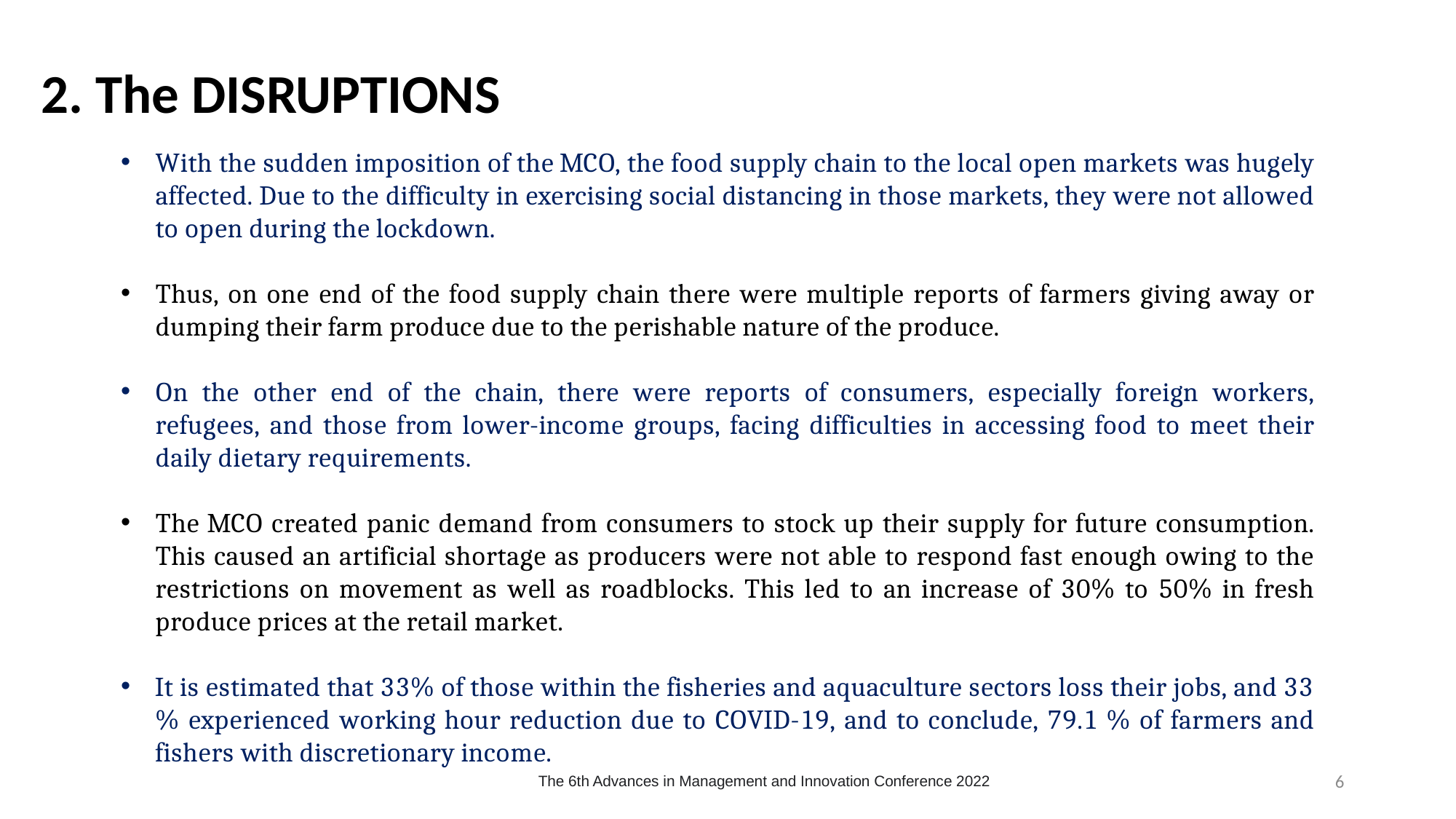

2. The DISRUPTIONS
With the sudden imposition of the MCO, the food supply chain to the local open markets was hugely affected. Due to the difficulty in exercising social distancing in those markets, they were not allowed to open during the lockdown.

Thus, on one end of the food supply chain there were multiple reports of farmers giving away or dumping their farm produce due to the perishable nature of the produce.

On the other end of the chain, there were reports of consumers, especially foreign workers, refugees, and those from lower-income groups, facing difficulties in accessing food to meet their daily dietary requirements.

The MCO created panic demand from consumers to stock up their supply for future consumption. This caused an artificial shortage as producers were not able to respond fast enough owing to the restrictions on movement as well as roadblocks. This led to an increase of 30% to 50% in fresh produce prices at the retail market.

It is estimated that 33% of those within the fisheries and aquaculture sectors loss their jobs, and 33 % experienced working hour reduction due to COVID-19, and to conclude, 79.1 % of farmers and fishers with discretionary income.
6
The 6th Advances in Management and Innovation Conference 2022